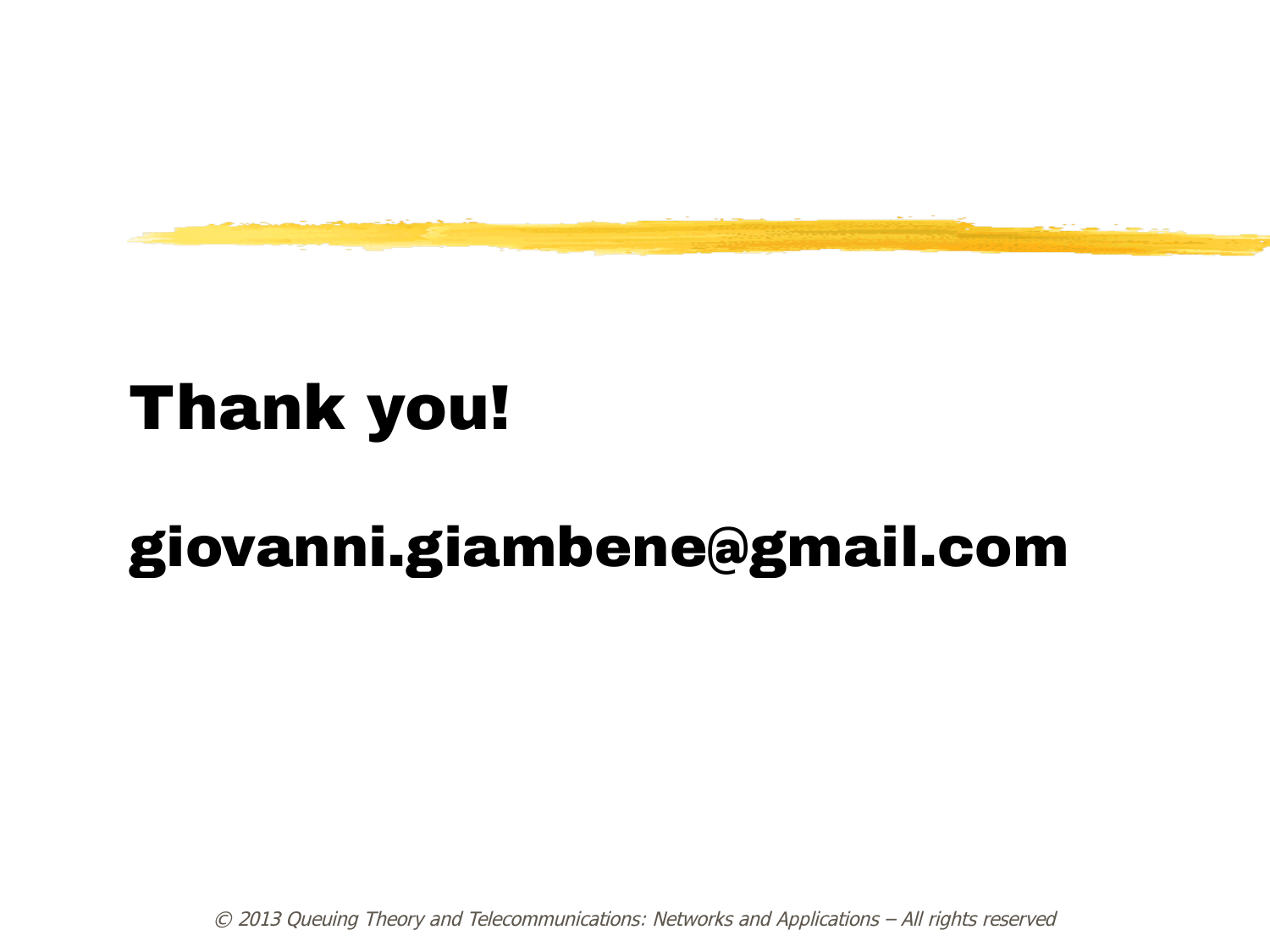

Thank you!

giovanni.giambene@gmail.com

© 2013 Queuing Theory and Telecommunications: Networks and Applications – All rights reserved